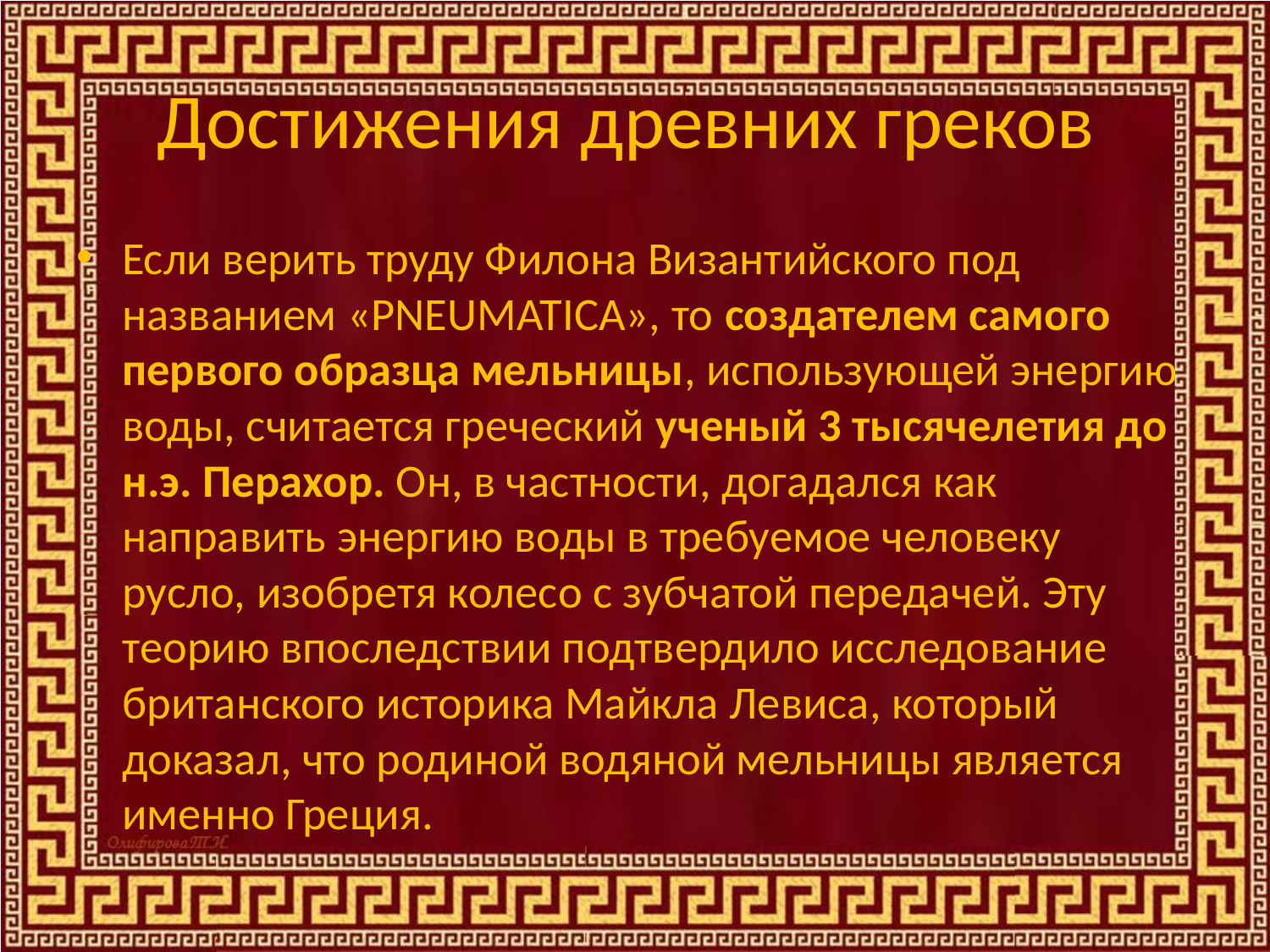

# Достижения древних греков
Если верить труду Филона Византийского под названием «PNEUMATICA», то создателем самого первого образца мельницы, использующей энергию воды, считается греческий ученый 3 тысячелетия до н.э. Перахор. Он, в частности, догадался как направить энергию воды в требуемое человеку русло, изобретя колесо с зубчатой передачей. Эту теорию впоследствии подтвердило исследование британского историка Майкла Левиса, который доказал, что родиной водяной мельницы является именно Греция.